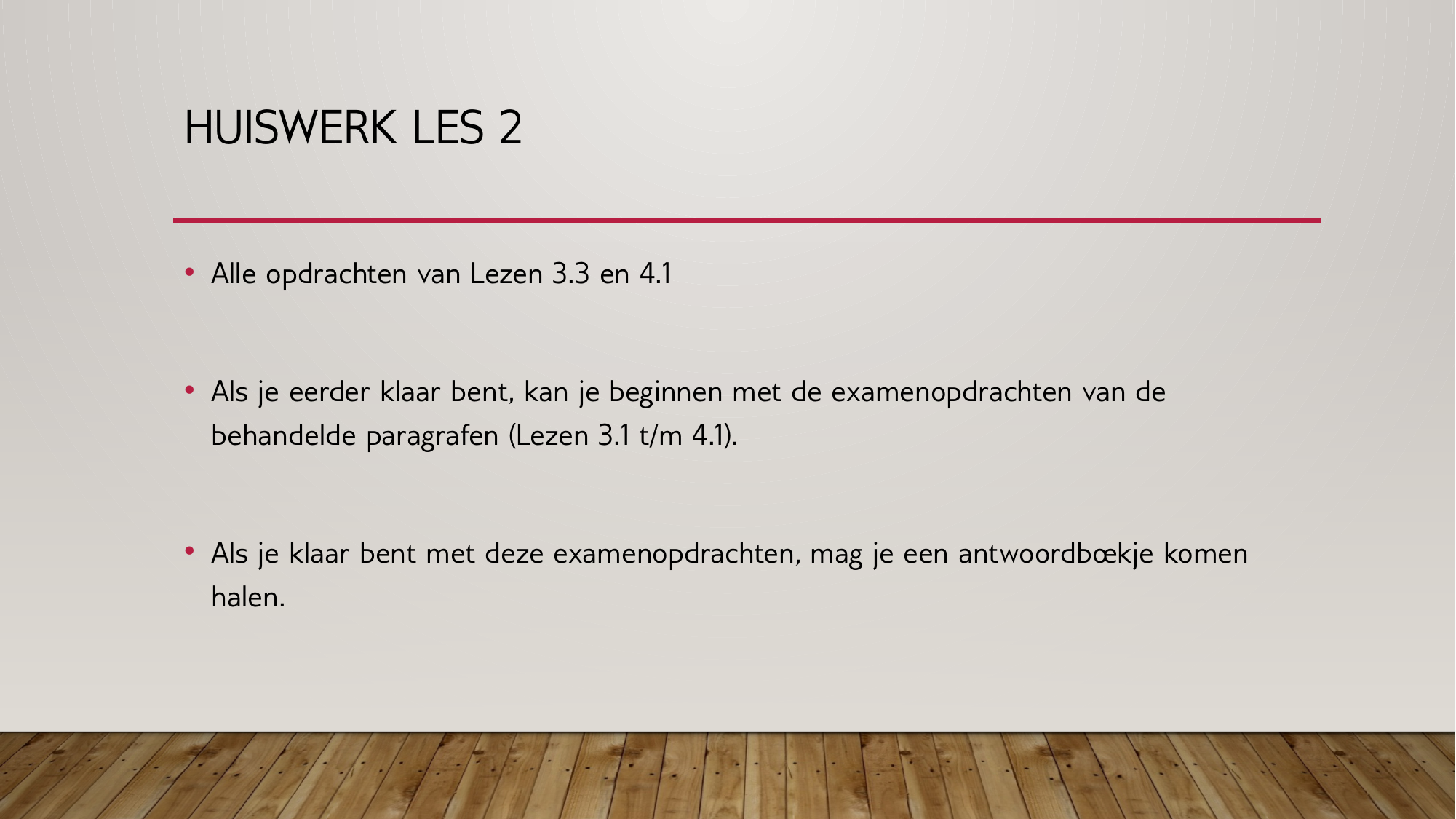

# Huiswerk les 2
Alle opdrachten van Lezen 3.3 en 4.1

Als je eerder klaar bent, kan je beginnen met de examenopdrachten van de behandelde paragrafen (Lezen 3.1 t/m 4.1).

Als je klaar bent met deze examenopdrachten, mag je een antwoordboekje komen halen.